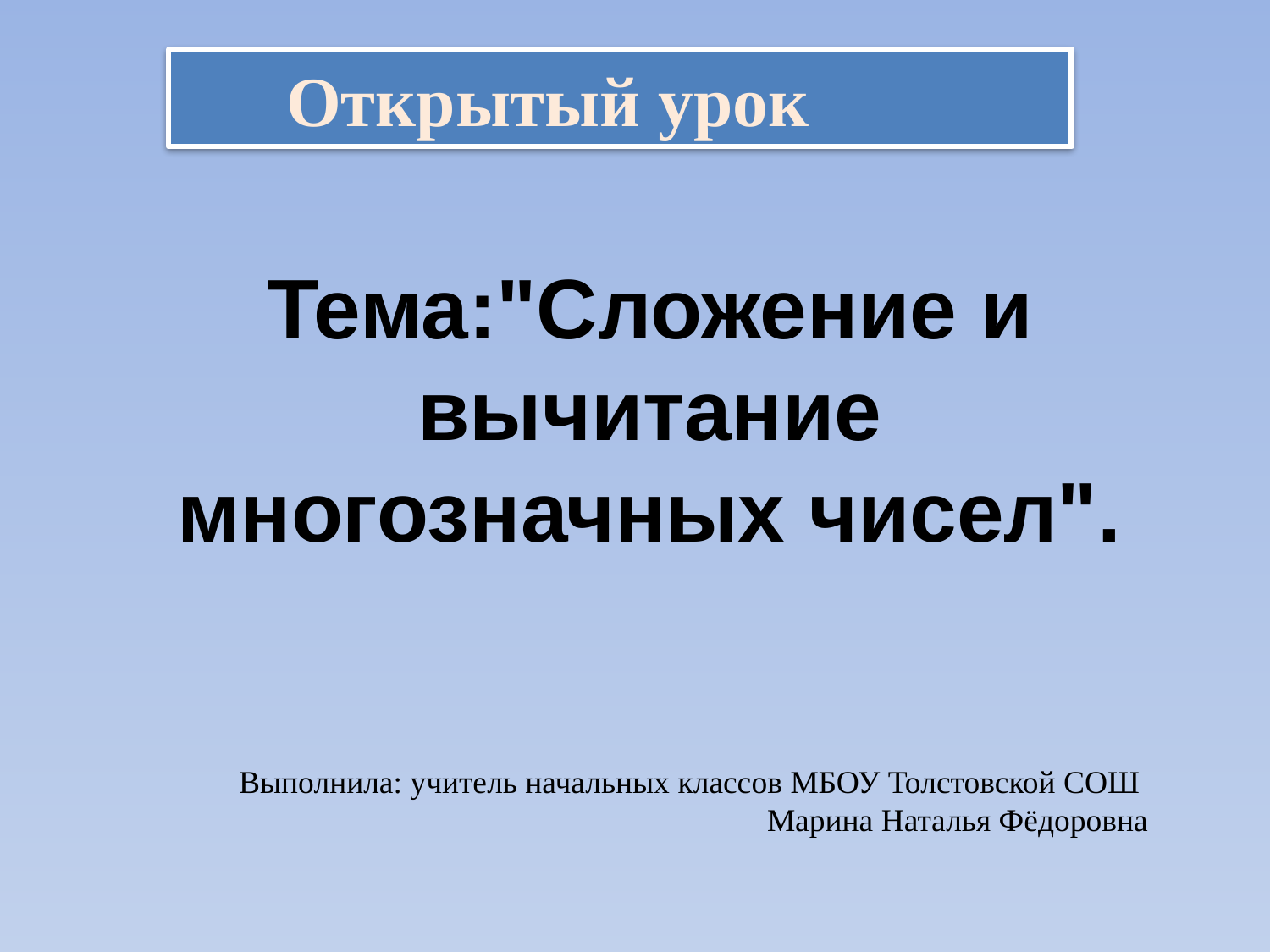

Открытый урок
Тема:"Сложение и вычитание многозначных чисел".

Выполнила: учитель начальных классов МБОУ Толстовской СОШ
Марина Наталья Фёдоровна